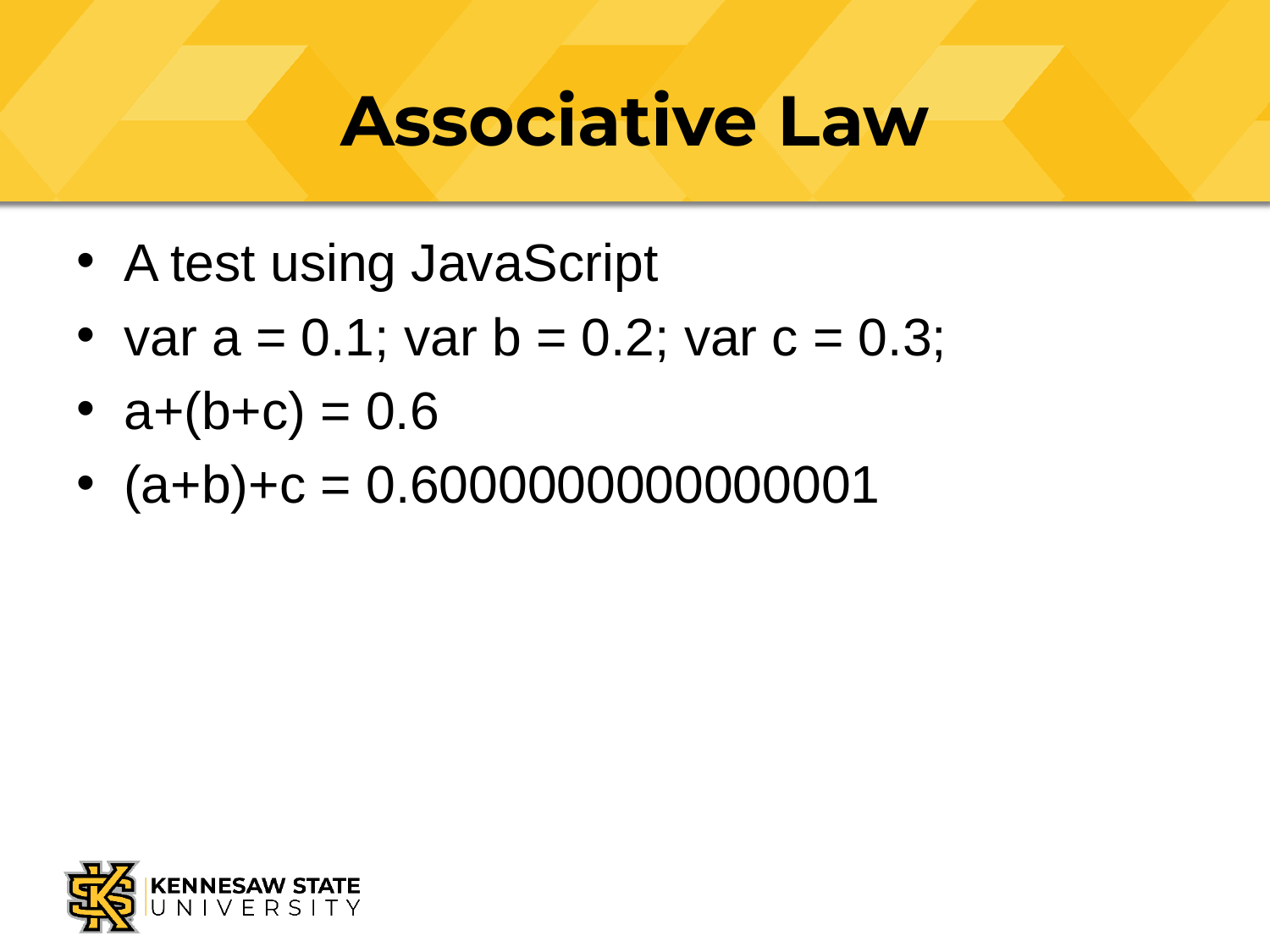

# Associative Law
A test using JavaScript
var a = 0.1; var b = 0.2; var c = 0.3;
a+(b+c) = 0.6
(a+b)+c = 0.6000000000000001